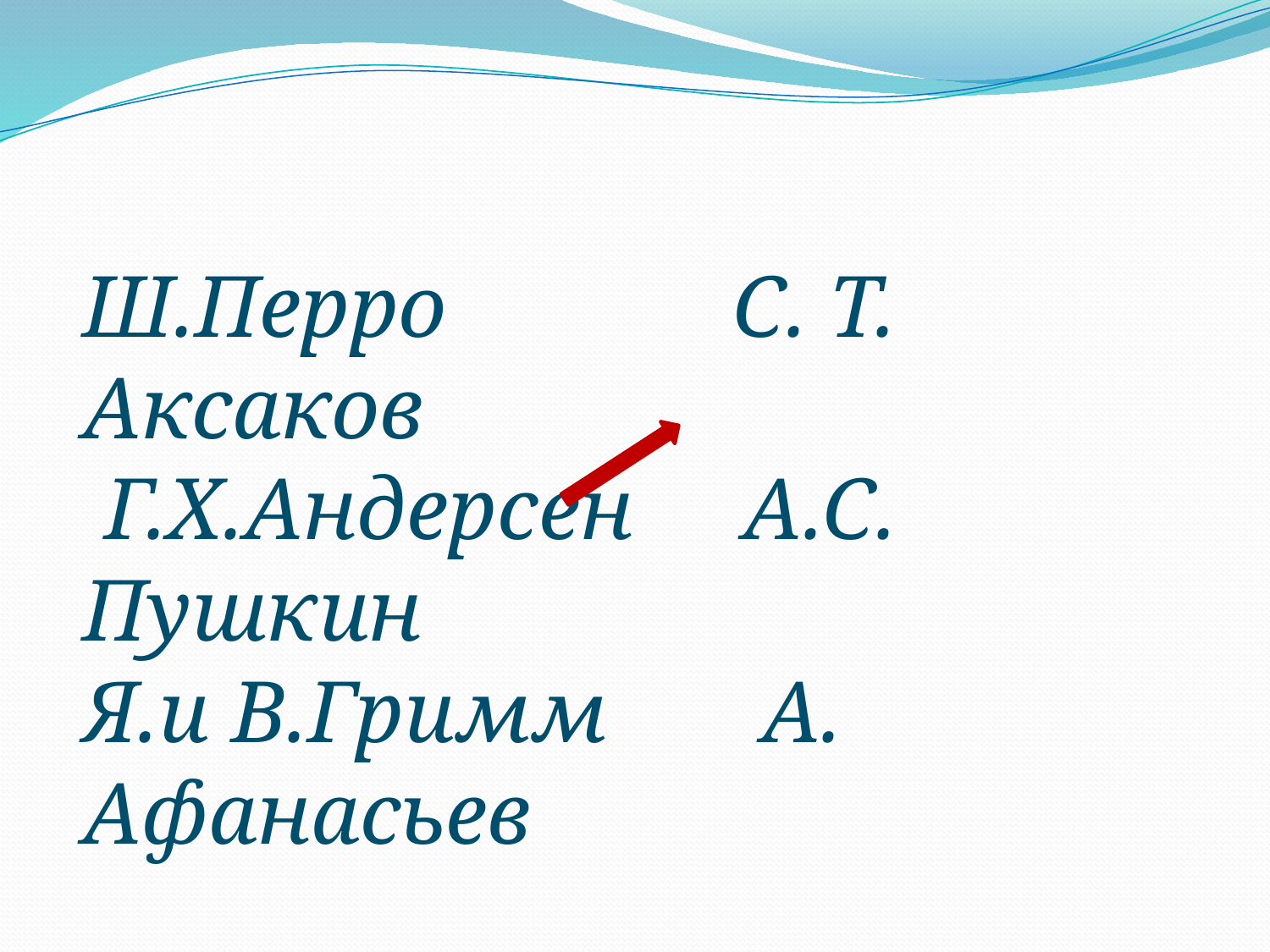

Ш.Перро             С. Т. Аксаков
 Г.Х.Андерсен     А.С. Пушкин
Я.и В.Гримм       А. Афанасьев